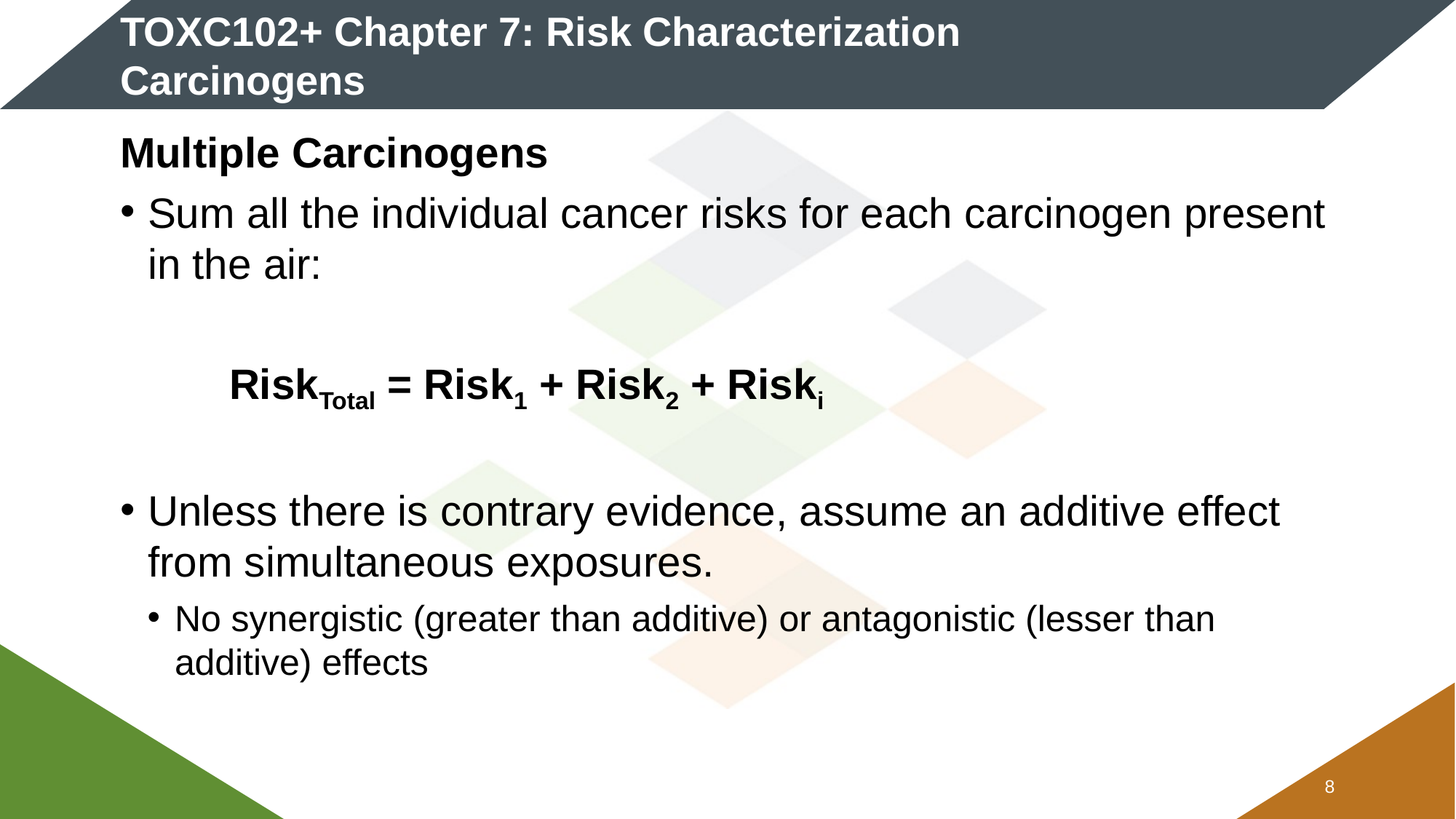

# TOXC102+ Chapter 7: Risk Characterization Carcinogens
Multiple Carcinogens
Sum all the individual cancer risks for each carcinogen present in the air:

	RiskTotal = Risk1 + Risk2 + Riski

Unless there is contrary evidence, assume an additive effect from simultaneous exposures.
No synergistic (greater than additive) or antagonistic (lesser than additive) effects
8